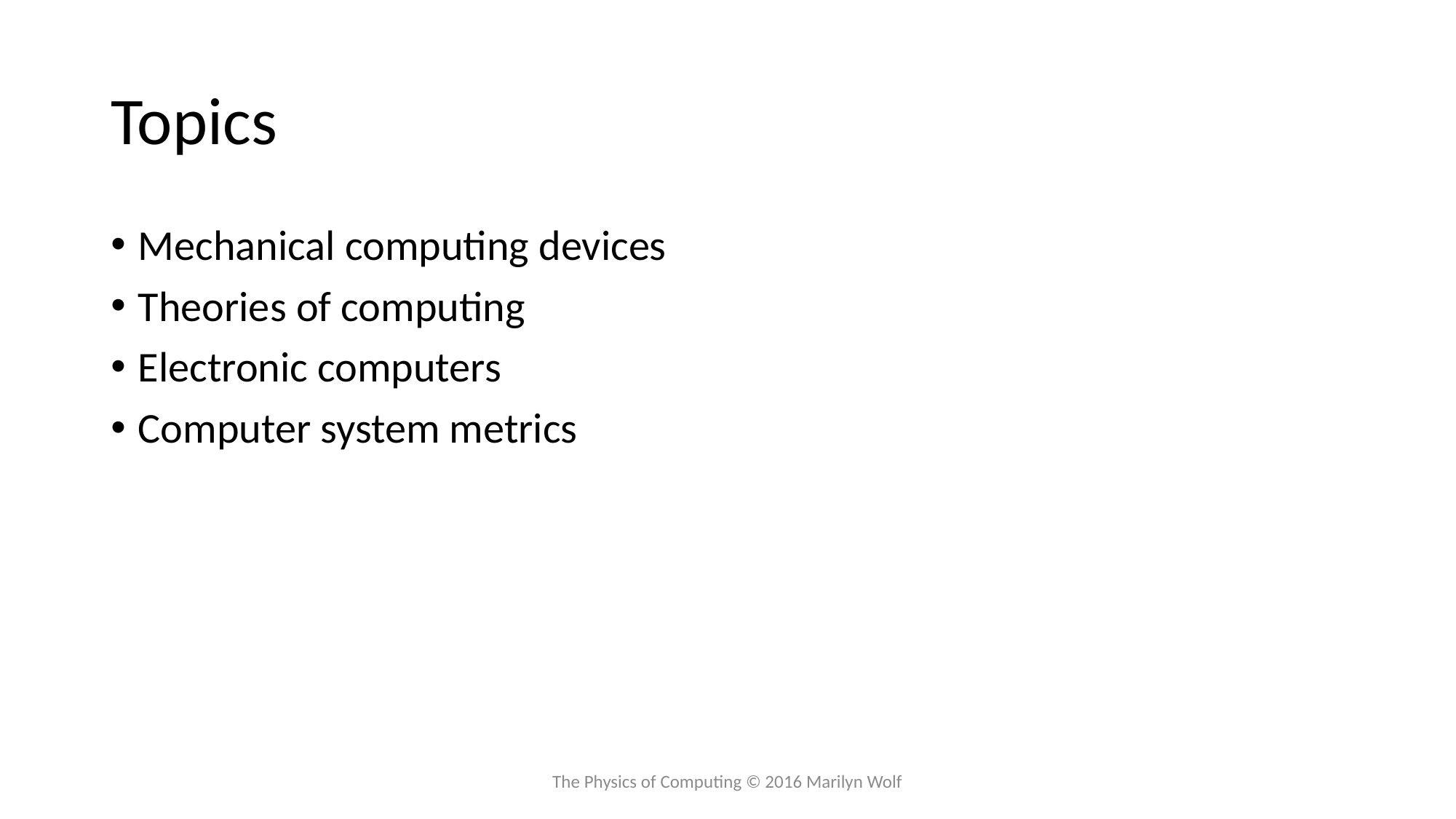

# Topics
Mechanical computing devices
Theories of computing
Electronic computers
Computer system metrics
The Physics of Computing © 2016 Marilyn Wolf